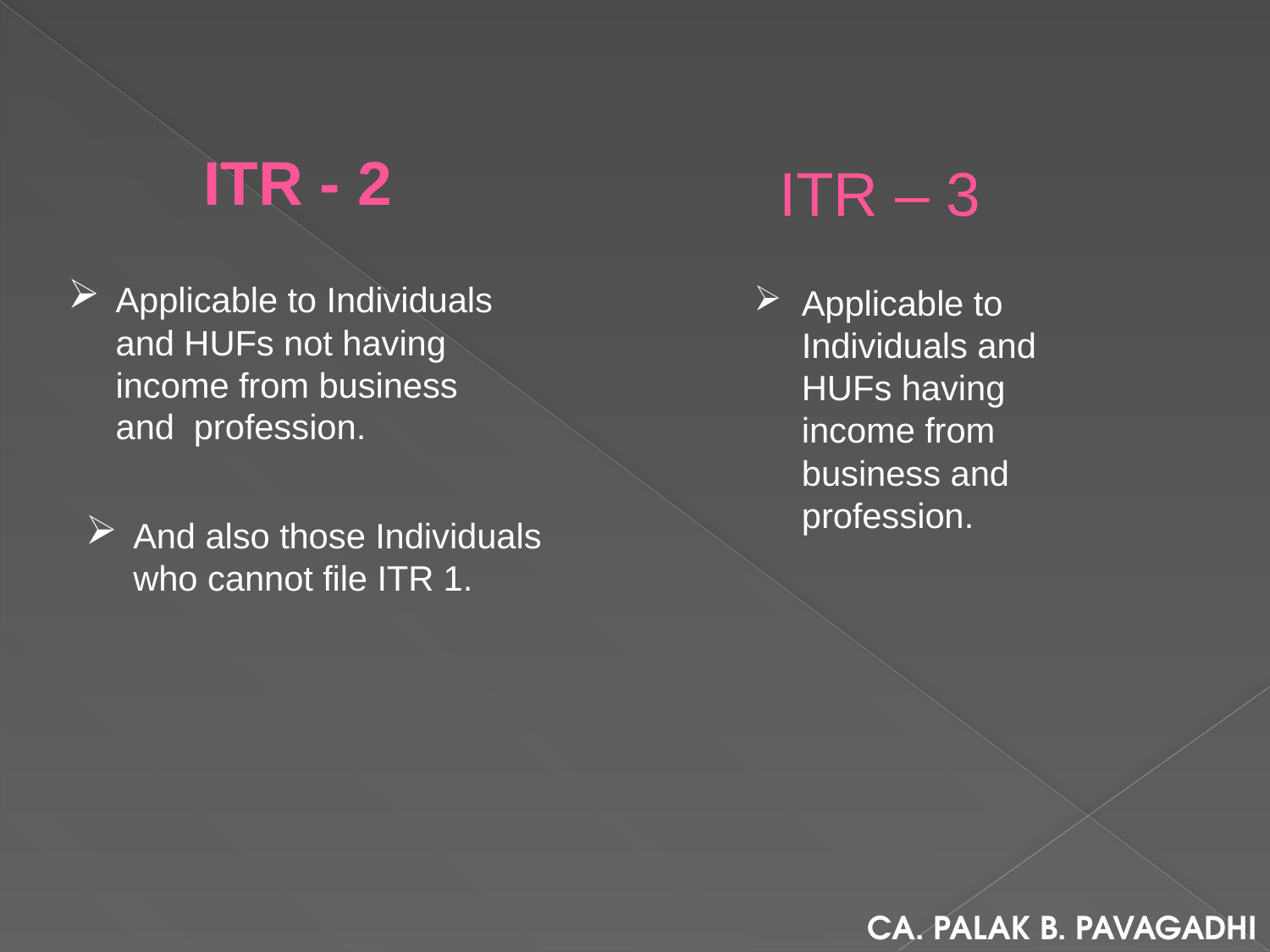

ITR - 2
ITR – 3
Applicable to Individuals and HUFs not having income from business and  profession.
Applicable to Individuals and HUFs having income from business and  profession.
And also those Individuals who cannot file ITR 1.
CA. PALAK B. PAVAGADHI